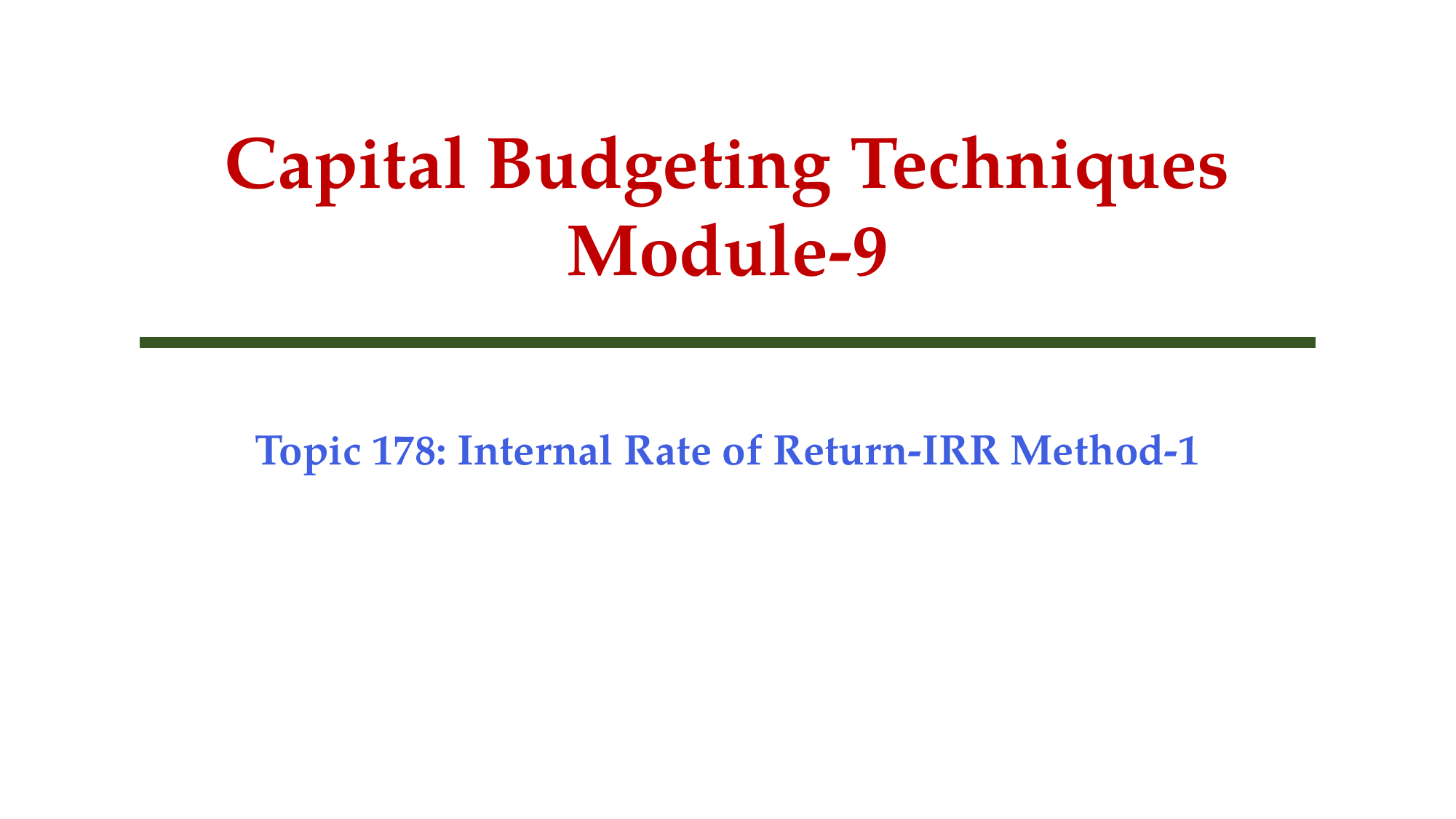

Capital Budgeting Techniques
Module-9
Topic 178: Internal Rate of Return-IRR Method-1